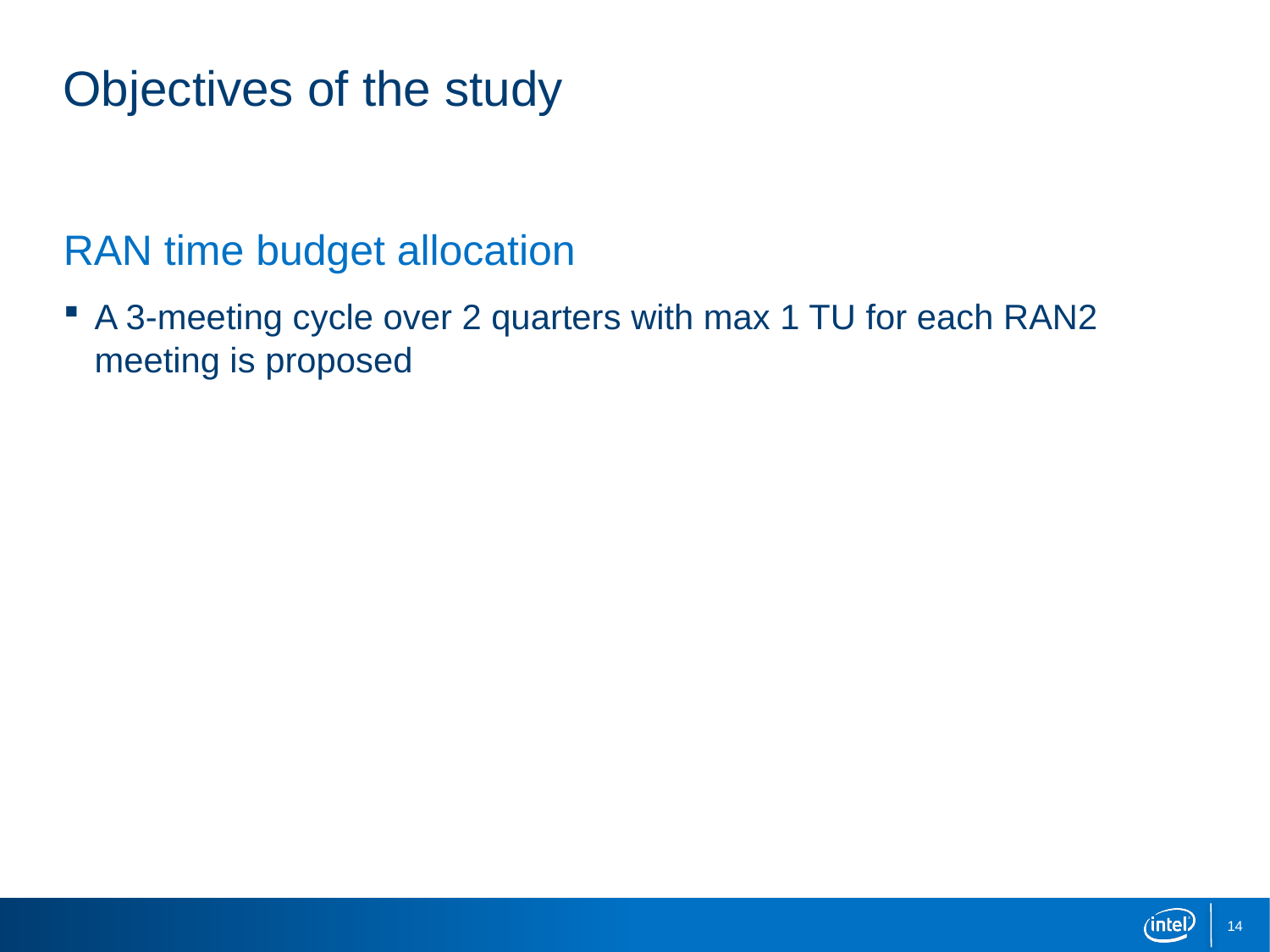

# Objectives of the study
RAN time budget allocation
A 3-meeting cycle over 2 quarters with max 1 TU for each RAN2  meeting is proposed

14